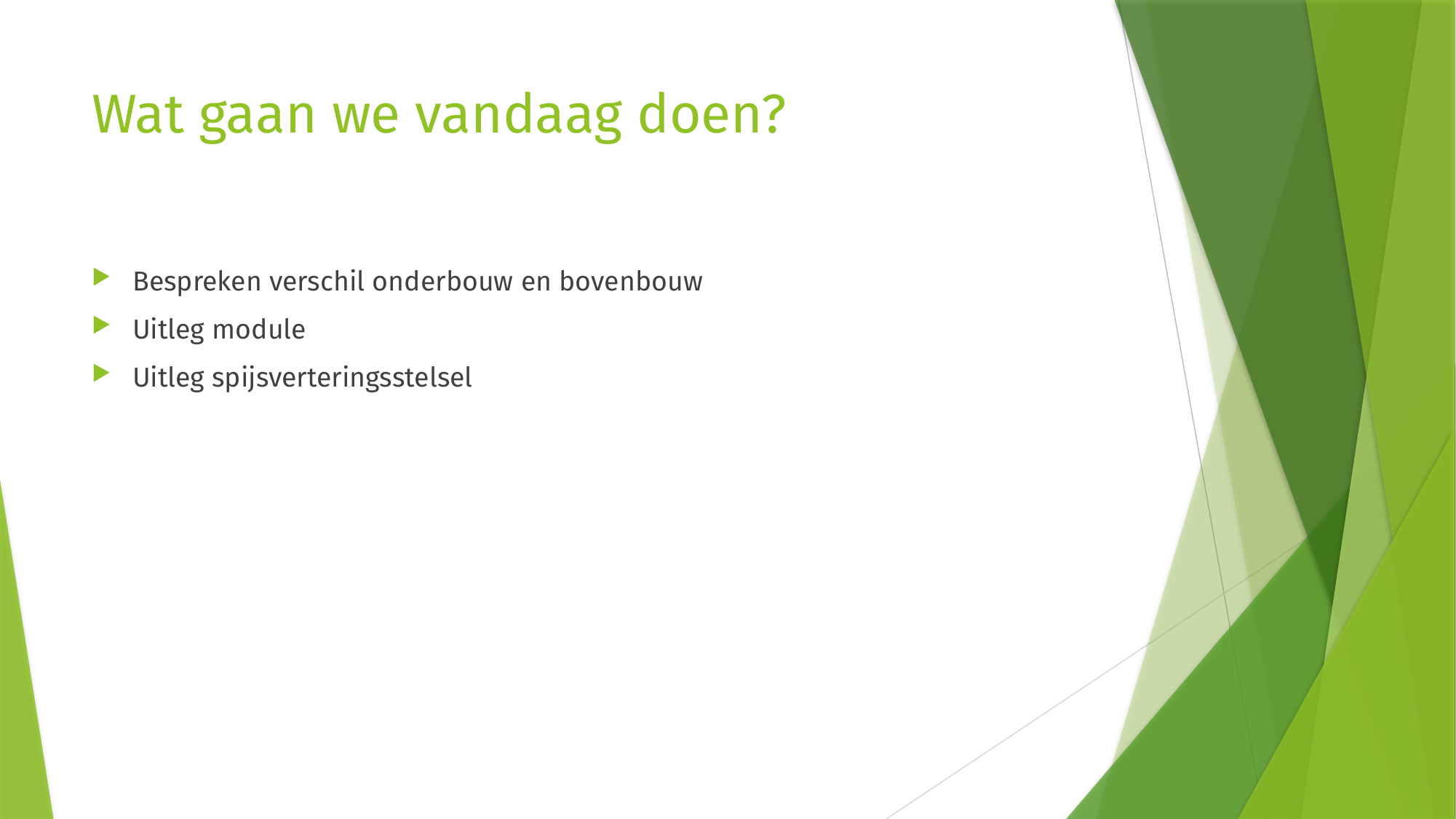

# Wat gaan we vandaag doen?
Bespreken verschil onderbouw en bovenbouw
Uitleg module
Uitleg spijsverteringsstelsel